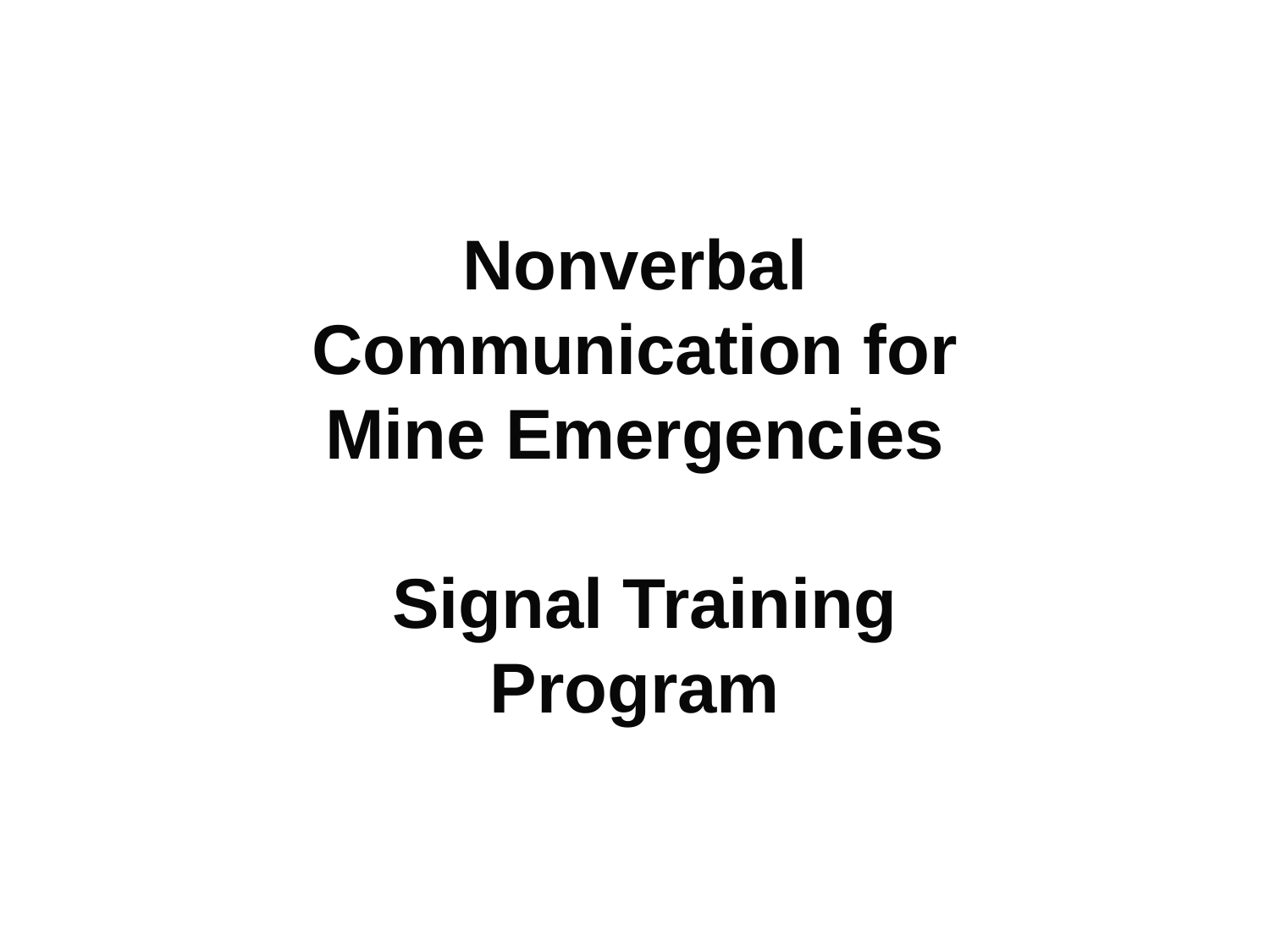

Nonverbal Communication for Mine Emergencies

 Signal Training Program